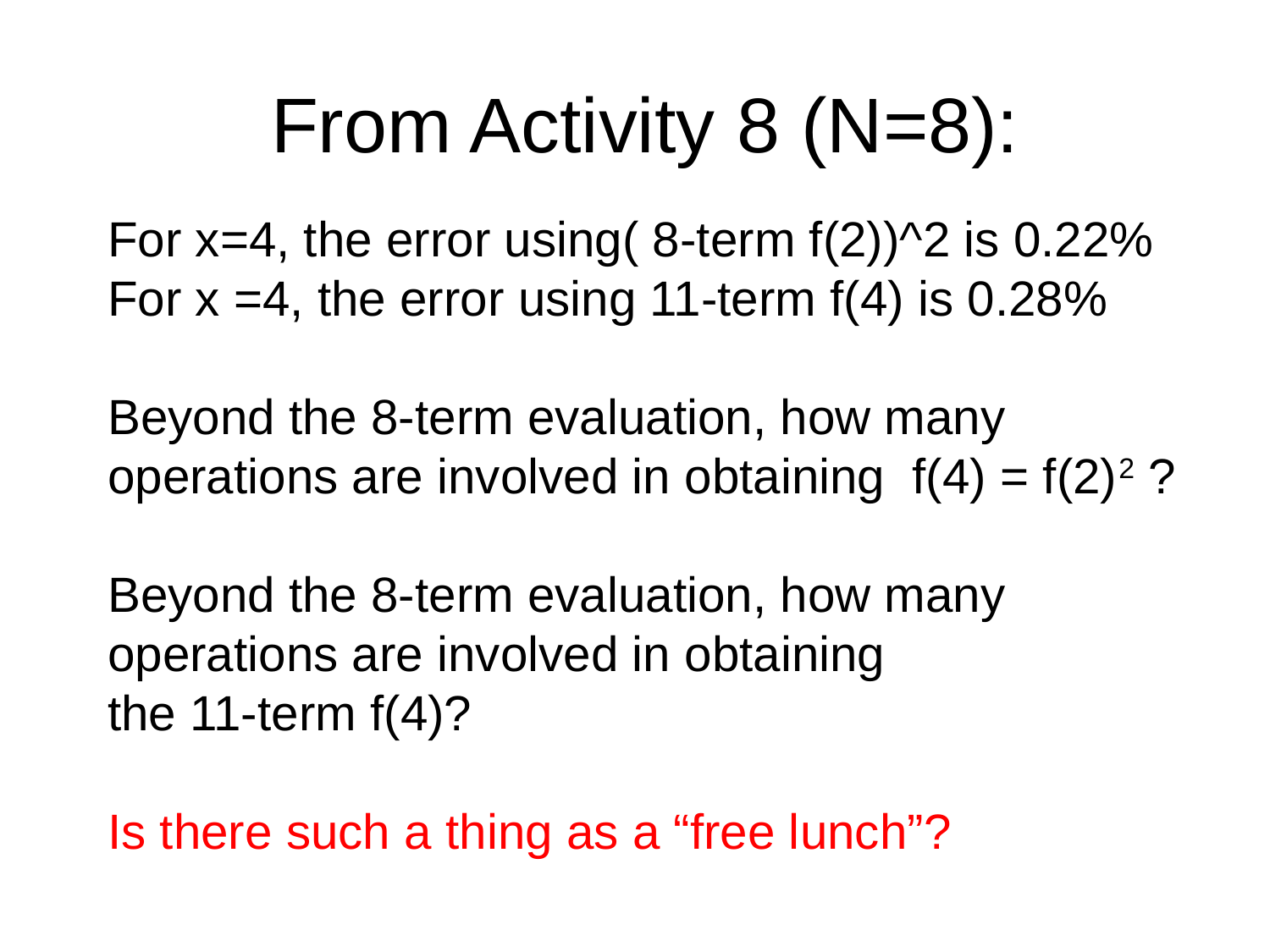

# From Activity 8 (N=8):
For x=4, the error using( 8-term f(2))^2 is 0.22%
For x =4, the error using 11-term f(4) is 0.28%

Beyond the 8-term evaluation, how many operations are involved in obtaining  f(4) = f(2)2 ?

Beyond the 8-term evaluation, how many operations are involved in obtaining
the 11-term f(4)?

Is there such a thing as a “free lunch”?